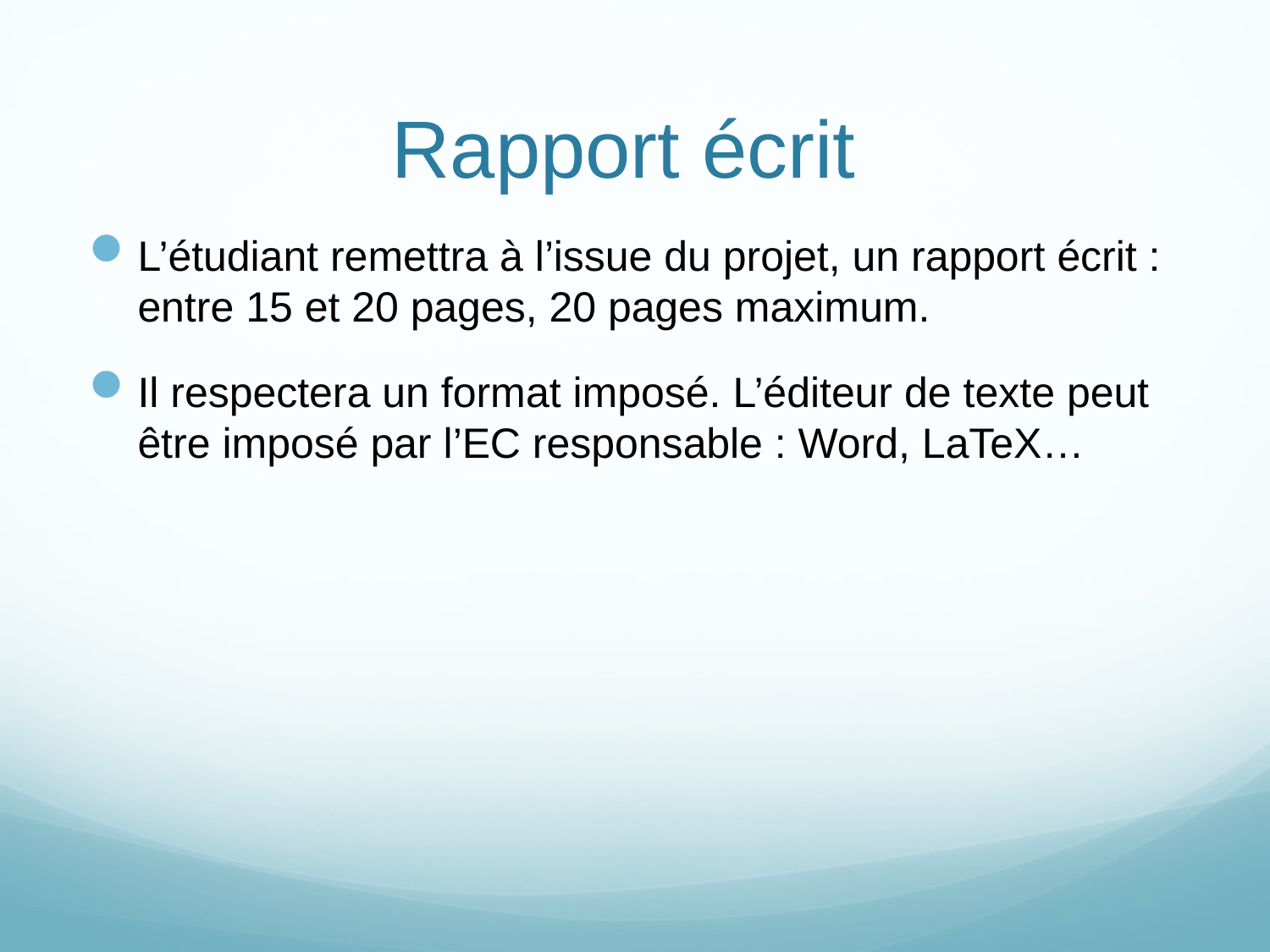

# Rapport écrit
L’étudiant remettra à l’issue du projet, un rapport écrit : entre 15 et 20 pages, 20 pages maximum.
Il respectera un format imposé. L’éditeur de texte peut être imposé par l’EC responsable : Word, LaTeX…